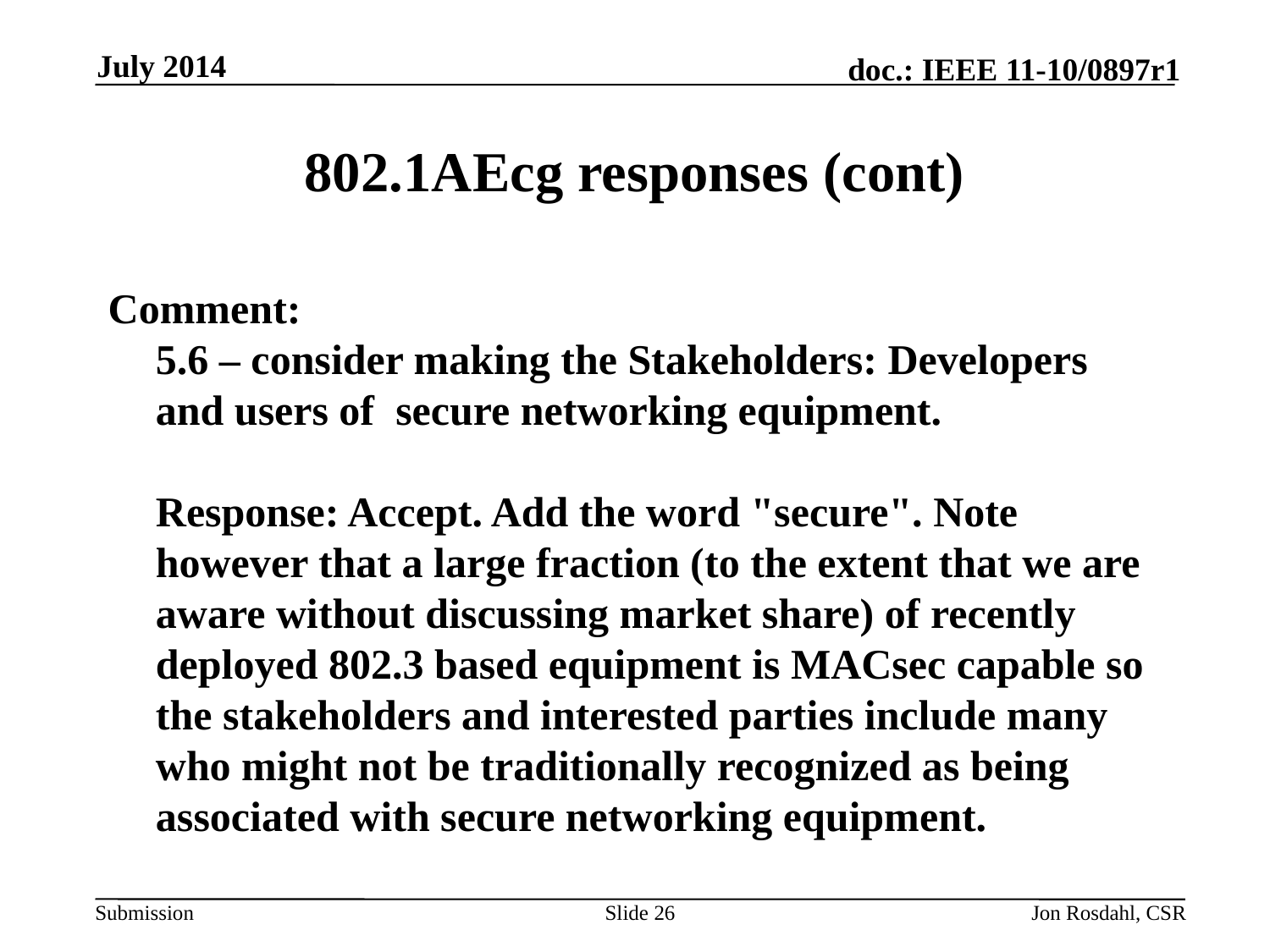

July 2014
# 802.1AEcg responses (cont)
Comment:
5.6 – consider making the Stakeholders: Developers and users of  secure networking equipment.
Response: Accept. Add the word "secure". Note however that a large fraction (to the extent that we are aware without discussing market share) of recently deployed 802.3 based equipment is MACsec capable so the stakeholders and interested parties include many who might not be traditionally recognized as being associated with secure networking equipment.
Slide 26
Jon Rosdahl, CSR